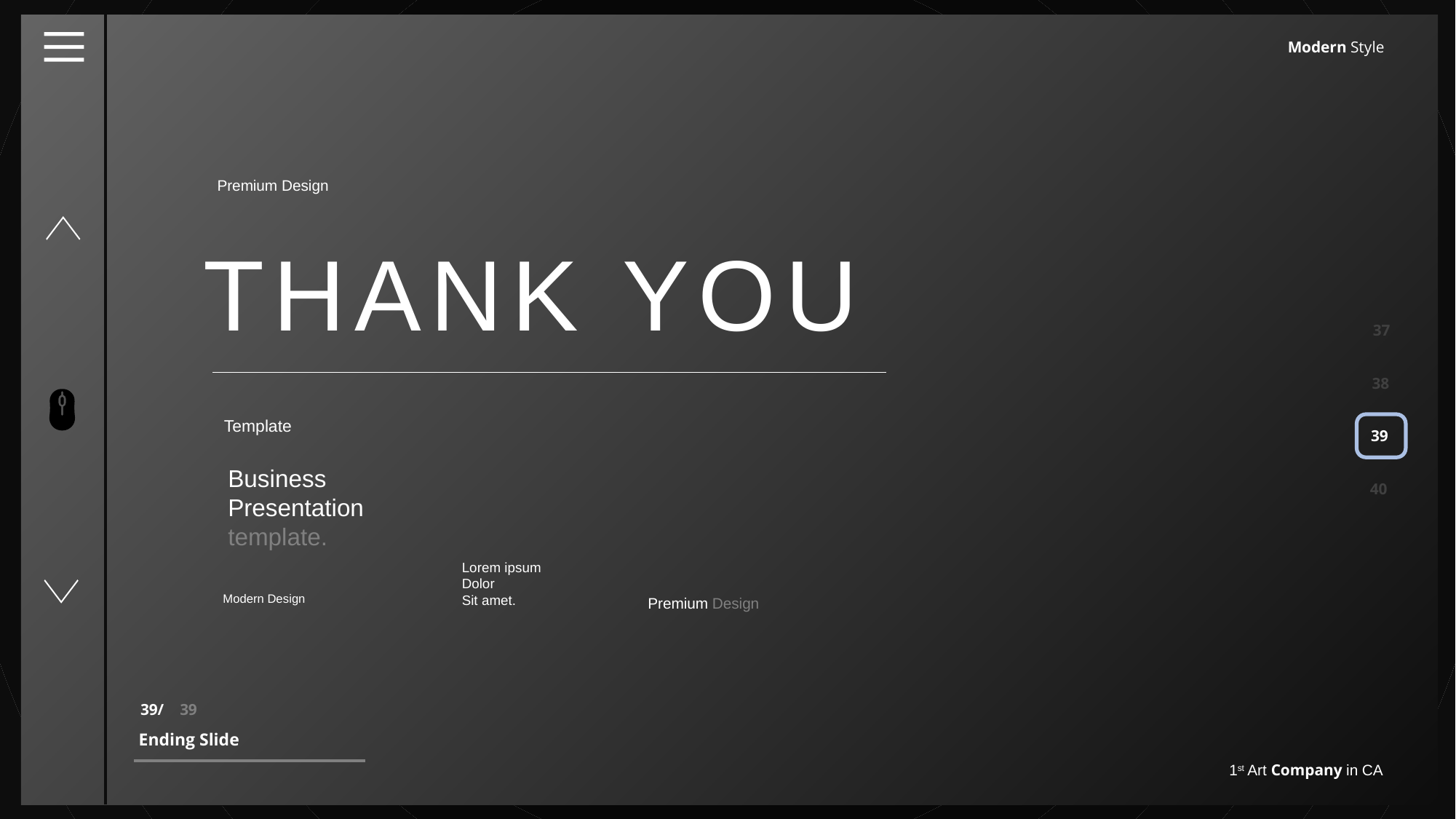

Modern Style

Premium Design

THANK YOU
37
38

Template

39
Business
Presentation
template.
40
Lorem ipsum
Dolor
Sit amet.

Modern Design
Premium Design
39/    39
Ending Slide
1st Art Company in CA